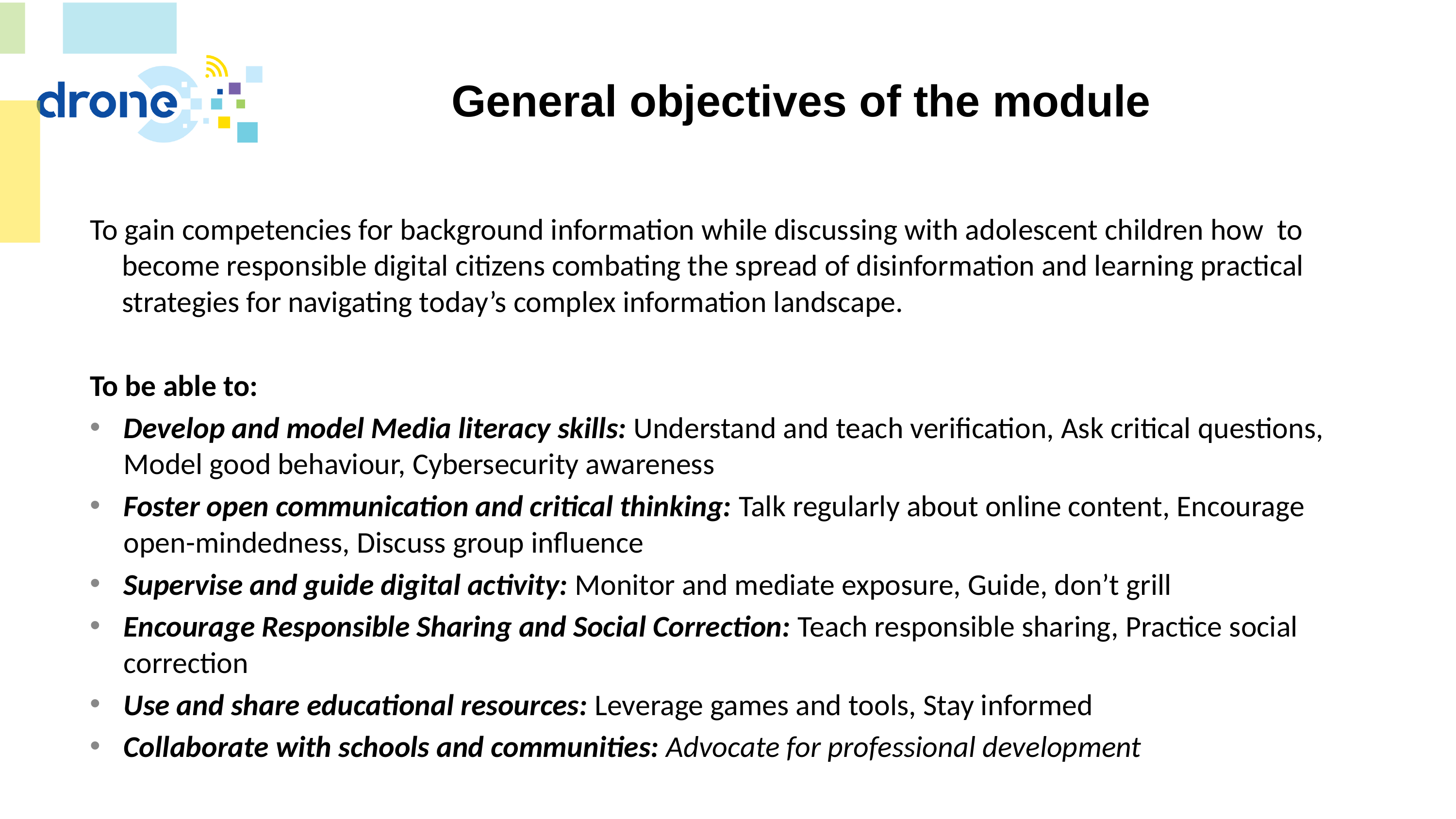

# General objectives of the module

To gain competencies for background information while discussing with adolescent children how  to become responsible digital citizens combating the spread of disinformation and learning practical strategies for navigating today’s complex information landscape.

To be able to:
Develop and model Media literacy skills: Understand and teach verification, Ask critical questions, Model good behaviour, Cybersecurity awareness
Foster open communication and critical thinking: Talk regularly about online content, Encourage open-mindedness, Discuss group influence
Supervise and guide digital activity: Monitor and mediate exposure, Guide, don’t grill
Encourage Responsible Sharing and Social Correction: Teach responsible sharing, Practice social correction
Use and share educational resources: Leverage games and tools, Stay informed
Collaborate with schools and communities: Advocate for professional development